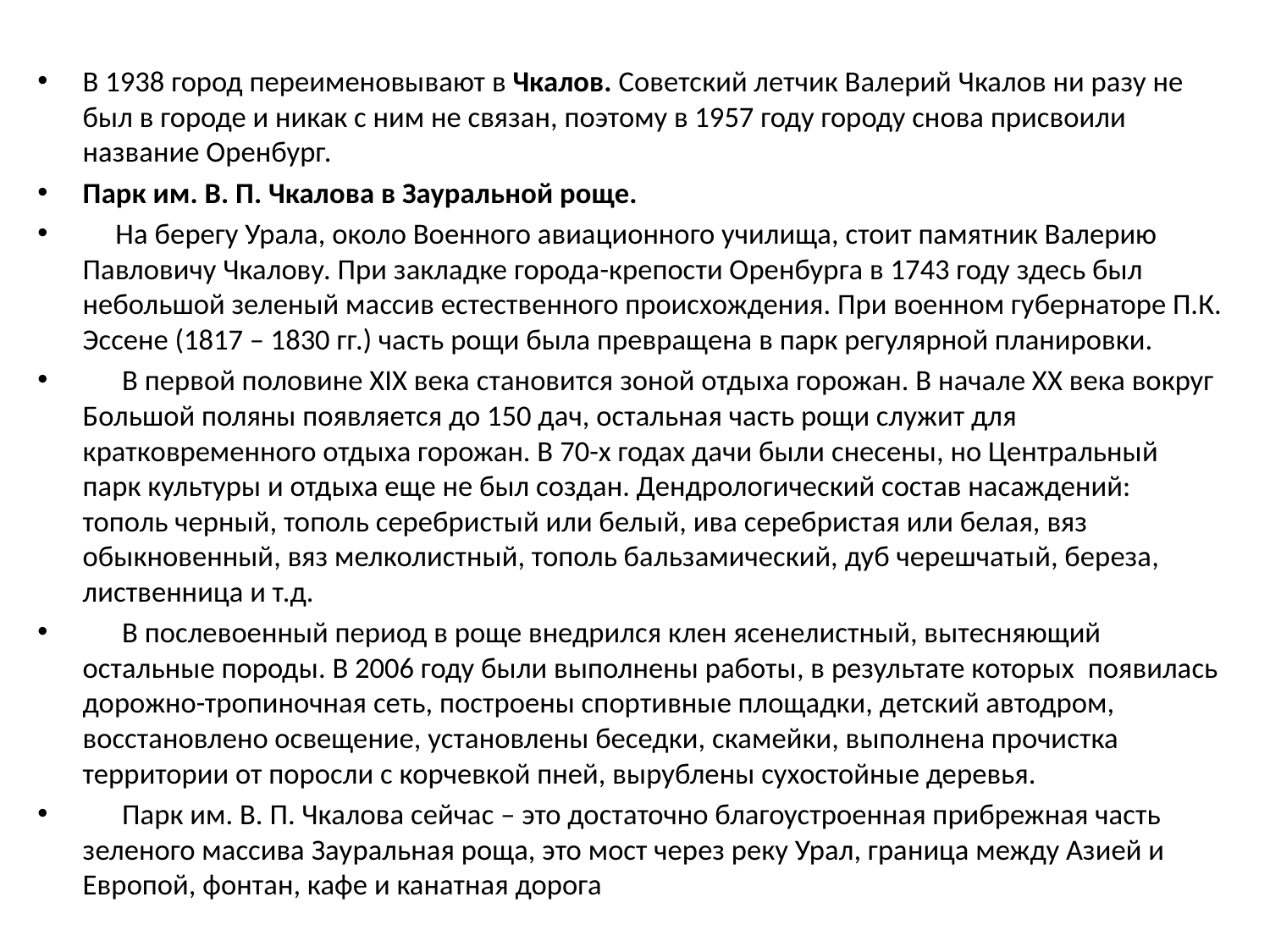

В 1938 город переименовывают в Чкалов. Советский летчик Валерий Чкалов ни разу не был в городе и никак с ним не связан, поэтому в 1957 году городу снова присвоили название Оренбург.
Парк им. В. П. Чкалова в Зауральной роще.
     На берегу Урала, около Военного авиационного училища, стоит памятник Валерию Павловичу Чкалову. При закладке города-крепости Оренбурга в 1743 году здесь был небольшой зеленый массив естественного происхождения. При военном губернаторе П.К. Эссене (1817 – 1830 гг.) часть рощи была превращена в парк регулярной планировки.
      В первой половине XIX века становится зоной отдыха горожан. В начале ХХ века вокруг Большой поляны появляется до 150 дач, остальная часть рощи служит для кратковременного отдыха горожан. В 70-х годах дачи были снесены, но Центральный парк культуры и отдыха еще не был создан. Дендрологический состав насаждений: тополь черный, тополь серебристый или белый, ива серебристая или белая, вяз обыкновенный, вяз мелколистный, тополь бальзамический, дуб черешчатый, береза, лиственница и т.д.
      В послевоенный период в роще внедрился клен ясенелистный, вытесняющий остальные породы. В 2006 году были выполнены работы, в результате которых  появилась дорожно-тропиночная сеть, построены спортивные площадки, детский автодром, восстановлено освещение, установлены беседки, скамейки, выполнена прочистка территории от поросли с корчевкой пней, вырублены сухостойные деревья.
      Парк им. В. П. Чкалова сейчас – это достаточно благоустроенная прибрежная часть зеленого массива Зауральная роща, это мост через реку Урал, граница между Азией и Европой, фонтан, кафе и канатная дорога